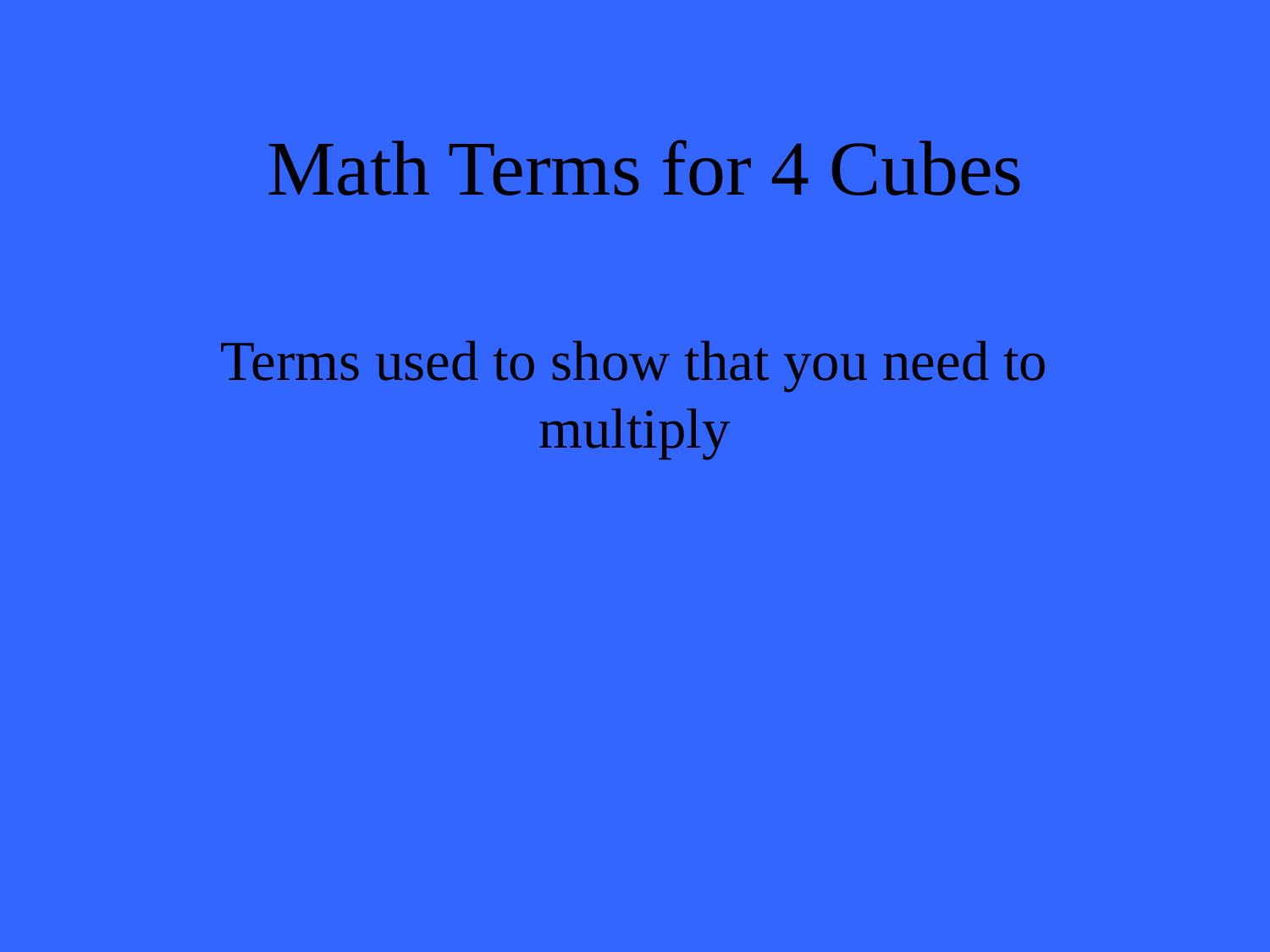

Math Terms for 4 Cubes
Terms used to show that you need to multiply